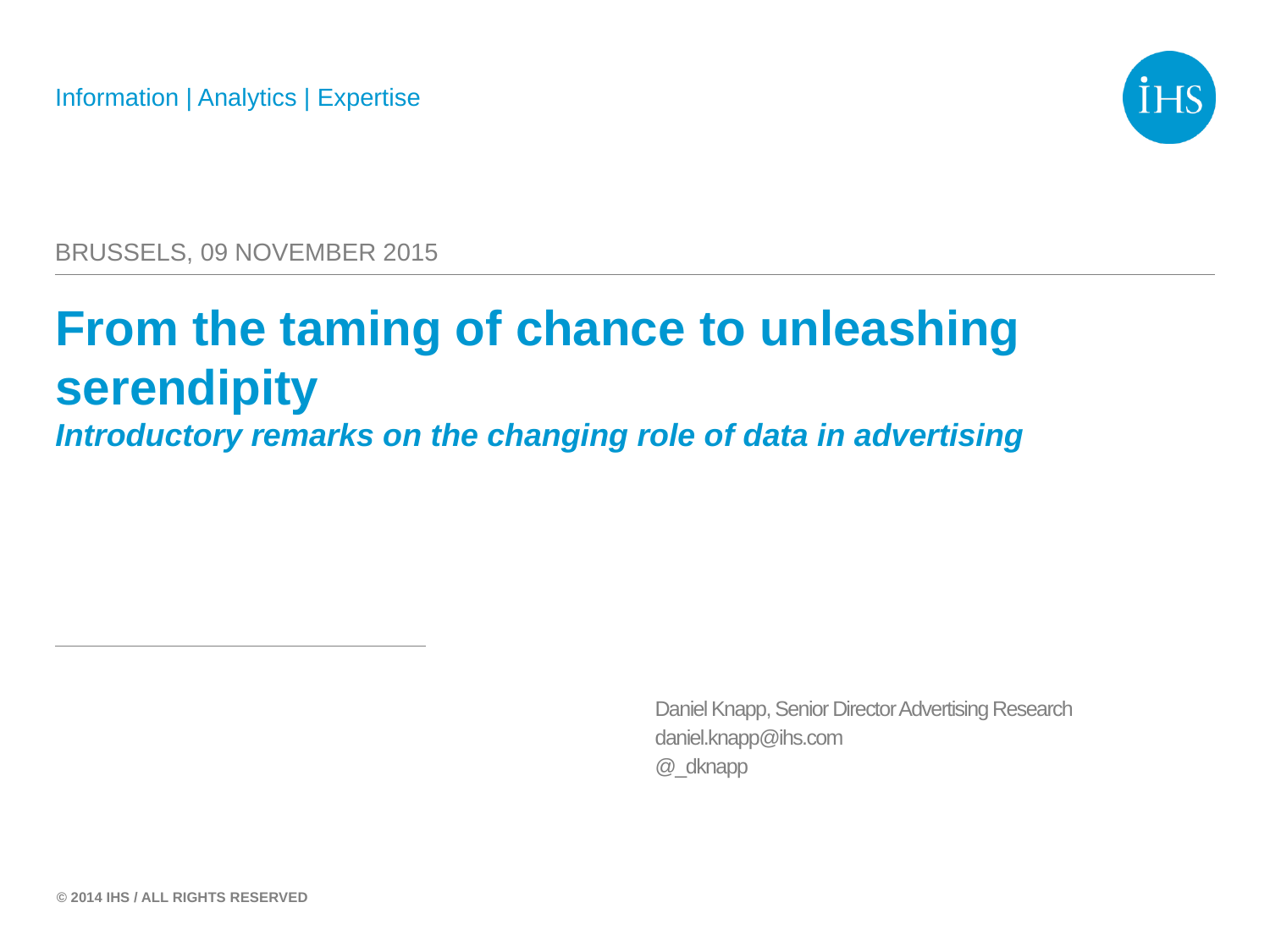

BRUSSELS, 09 NOVEMBER 2015
From the taming of chance to unleashing serendipity
Introductory remarks on the changing role of data in advertising

Daniel Knapp, Senior Director Advertising Research
daniel.knapp@ihs.com
@_dknapp